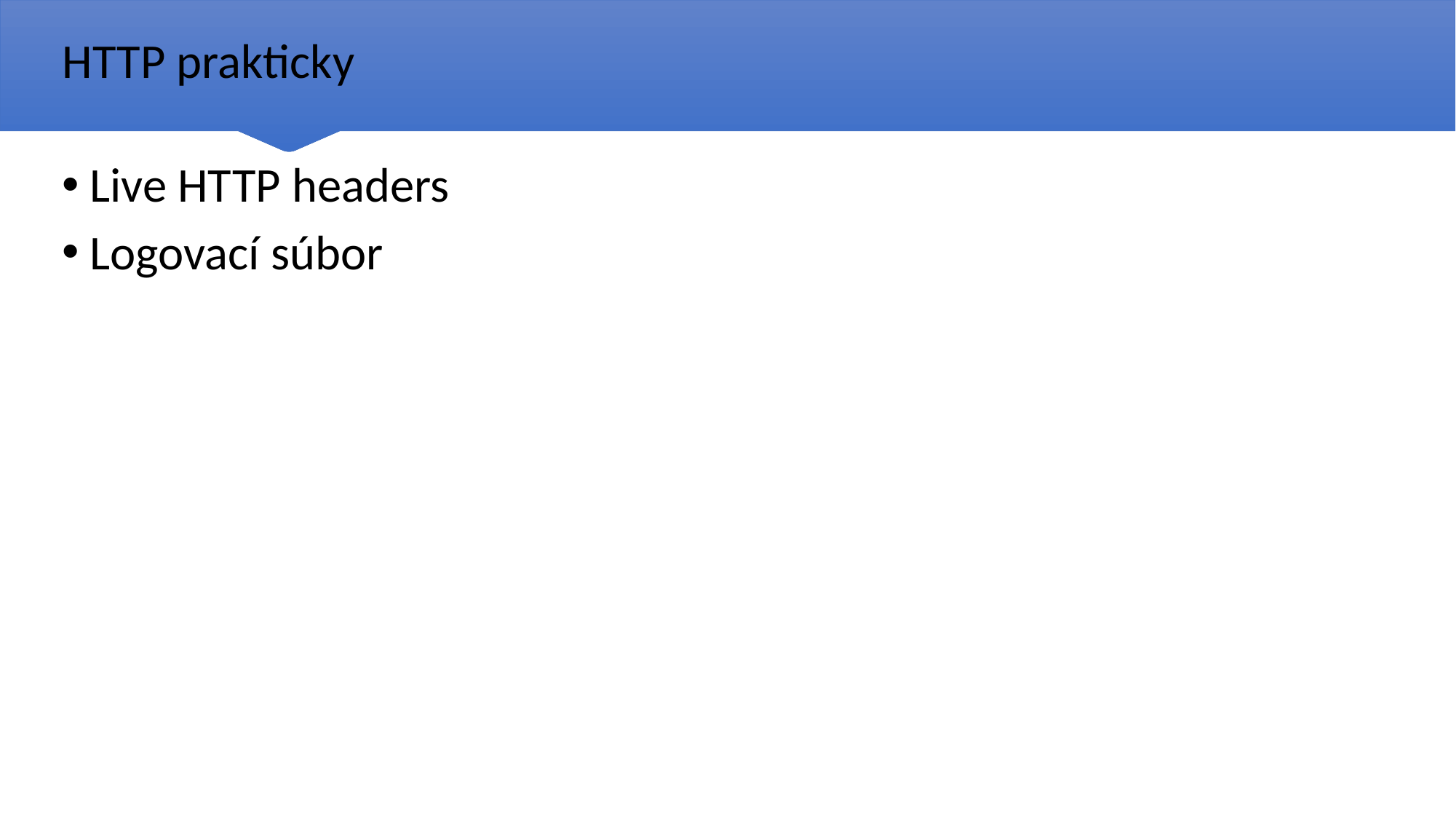

# HTTP prakticky
Live HTTP headers
Logovací súbor